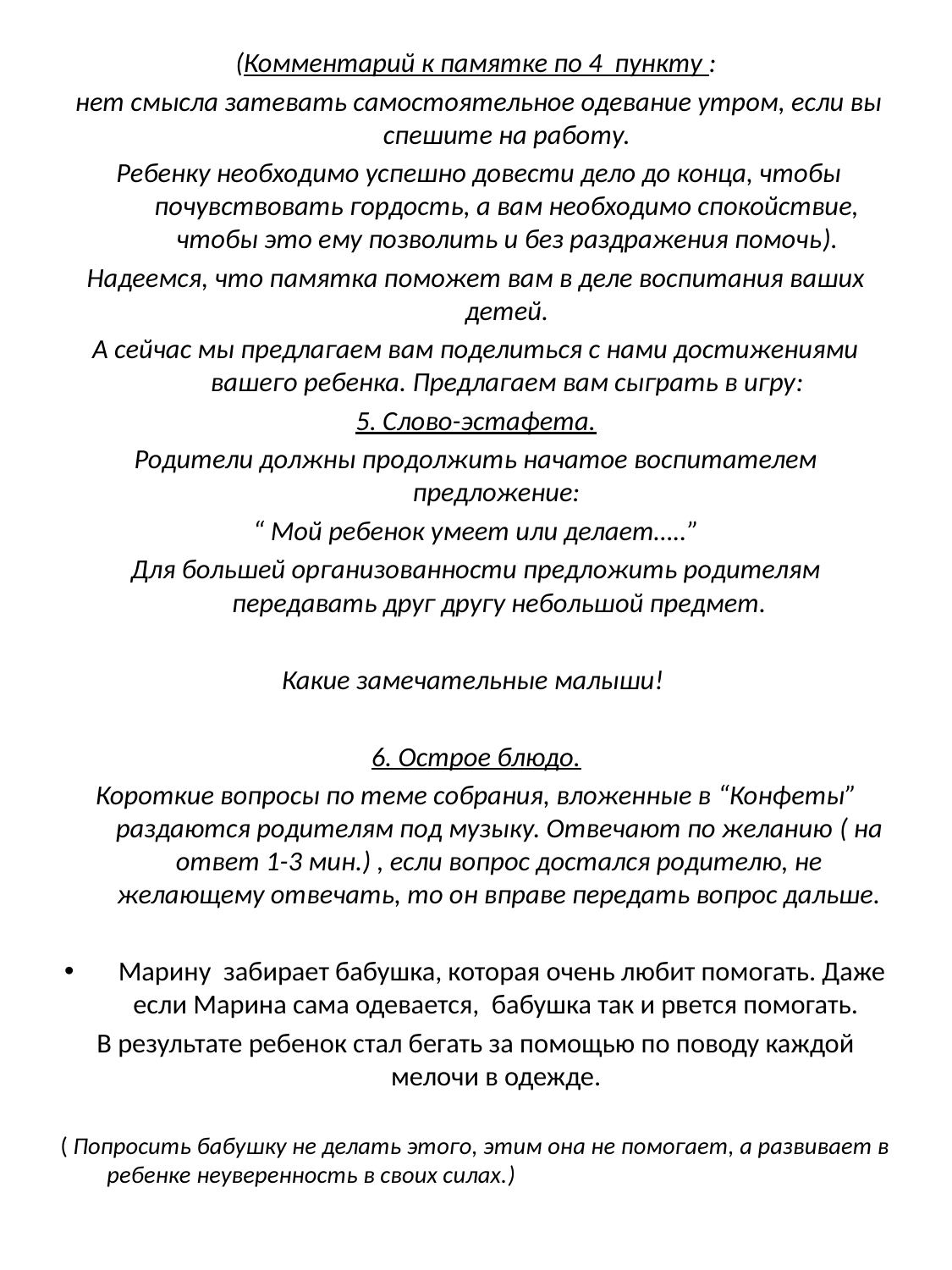

(Комментарий к памятке по 4  пункту :
 нет смысла затевать самостоятельное одевание утром, если вы спешите на работу.
 Ребенку необходимо успешно довести дело до конца, чтобы почувствовать гордость, а вам необходимо спокойствие, чтобы это ему позволить и без раздражения помочь).
Надеемся, что памятка поможет вам в деле воспитания ваших детей.
А сейчас мы предлагаем вам поделиться с нами достижениями вашего ребенка. Предлагаем вам сыграть в игру:
5. Слово-эстафета.
Родители должны продолжить начатое воспитателем предложение:
“ Мой ребенок умеет или делает…..”
Для большей организованности предложить родителям передавать друг другу небольшой предмет.

Какие замечательные малыши!

6. Острое блюдо.
Короткие вопросы по теме собрания, вложенные в “Конфеты” раздаются родителям под музыку. Отвечают по желанию ( на ответ 1-3 мин.) , если вопрос достался родителю, не желающему отвечать, то он вправе передать вопрос дальше.

 Марину  забирает бабушка, которая очень любит помогать. Даже если Марина сама одевается,  бабушка так и рвется помогать.
В результате ребенок стал бегать за помощью по поводу каждой мелочи в одежде.

( Попросить бабушку не делать этого, этим она не помогает, а развивает в ребенке неуверенность в своих силах.)